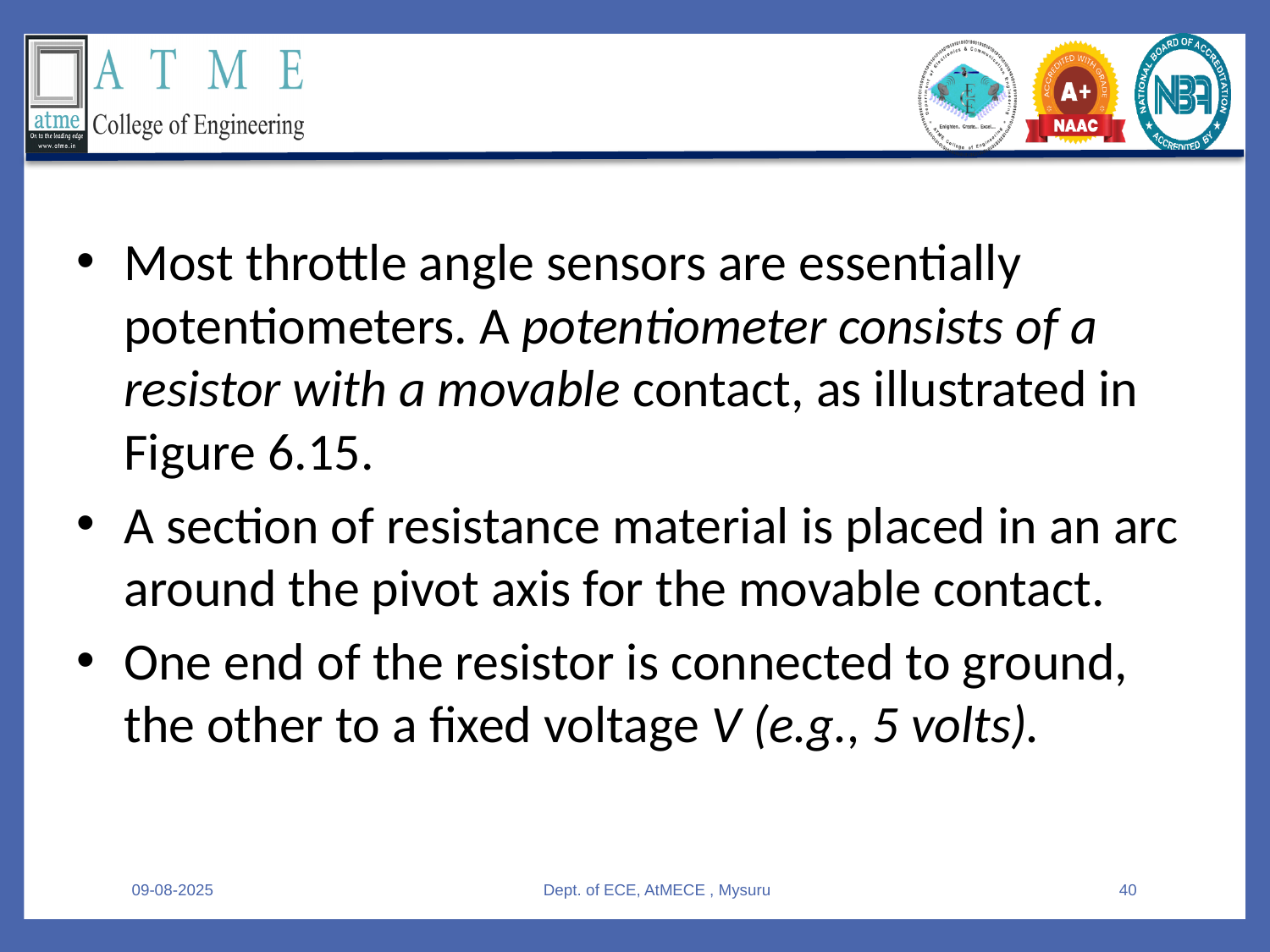

Most throttle angle sensors are essentially potentiometers. A potentiometer consists of a resistor with a movable contact, as illustrated in Figure 6.15.
A section of resistance material is placed in an arc around the pivot axis for the movable contact.
One end of the resistor is connected to ground, the other to a fixed voltage V (e.g., 5 volts).
09-08-2025
Dept. of ECE, AtMECE , Mysuru
40